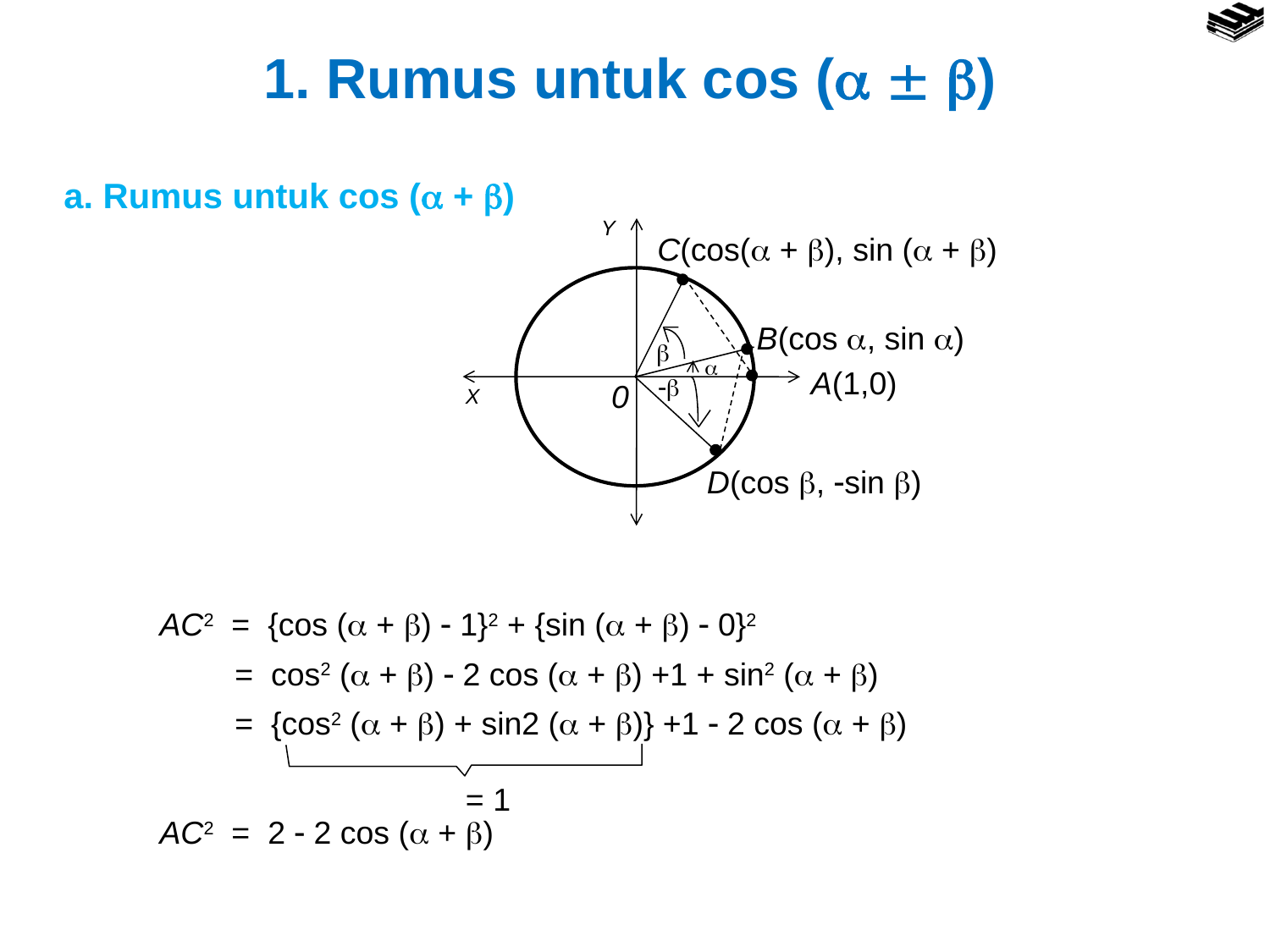

1. Rumus untuk cos (α ± β)
a. Rumus untuk cos (α + β)
Y
C(cos(α + β), sin (α + β)
•

B(cos α, sin α)
•

β
α
•
A(1,0)
−β
0
X

•
D(cos β, −sin β)
AC2  =  {cos (α + β) − 1}2 + {sin (α + β) − 0}2
=  cos2 (α + β) − 2 cos (α + β) +1 + sin2 (α + β)
=  {cos2 (α + β) + sin2 (α + β)} +1 − 2 cos (α + β)

= 1
AC2  =  2 − 2 cos (α + β)
 2